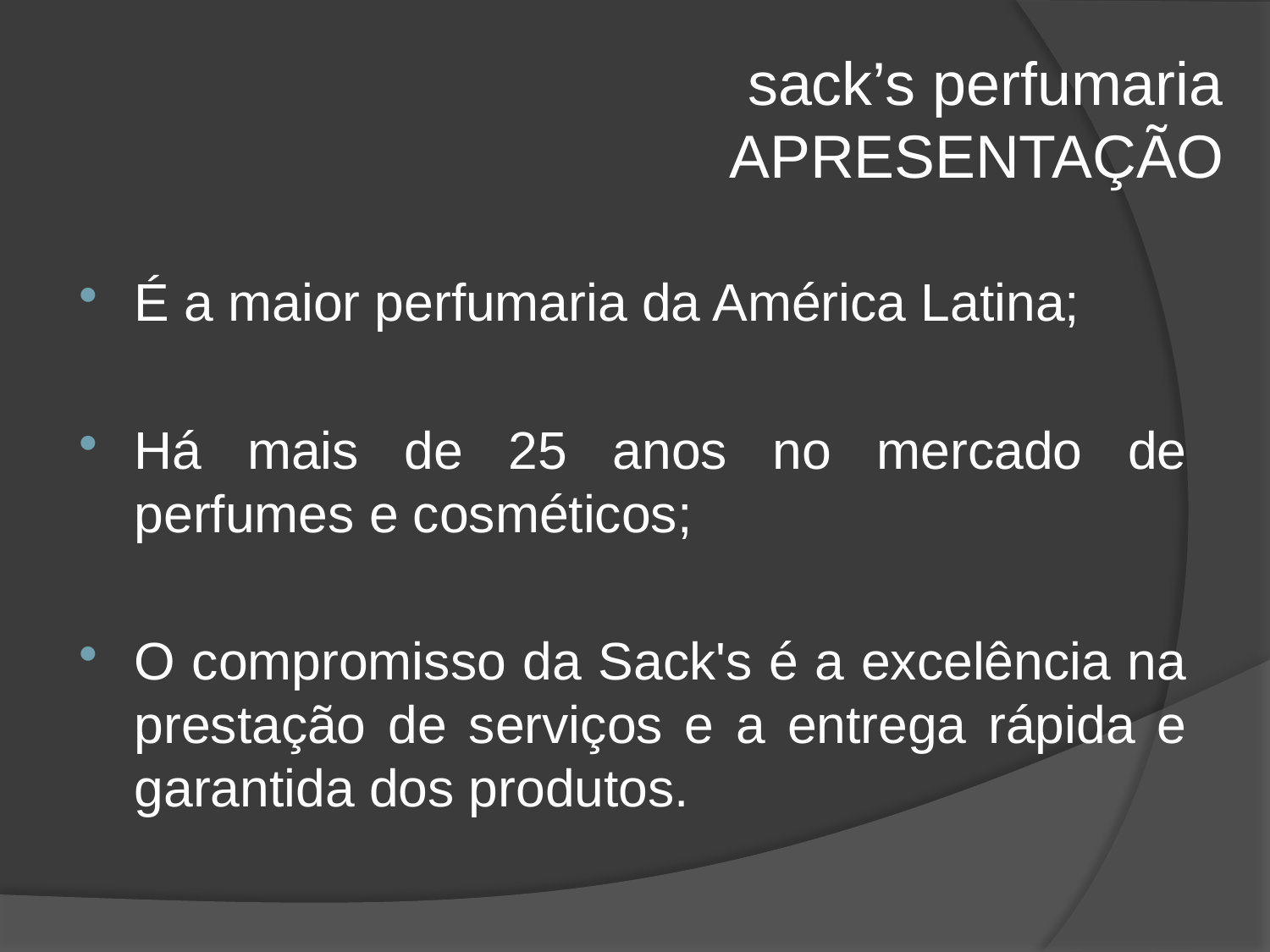

# sack’s perfumaria APRESENTAÇÃO
É a maior perfumaria da América Latina;

Há mais de 25 anos no mercado de perfumes e cosméticos;

O compromisso da Sack's é a excelência na prestação de serviços e a entrega rápida e garantida dos produtos.